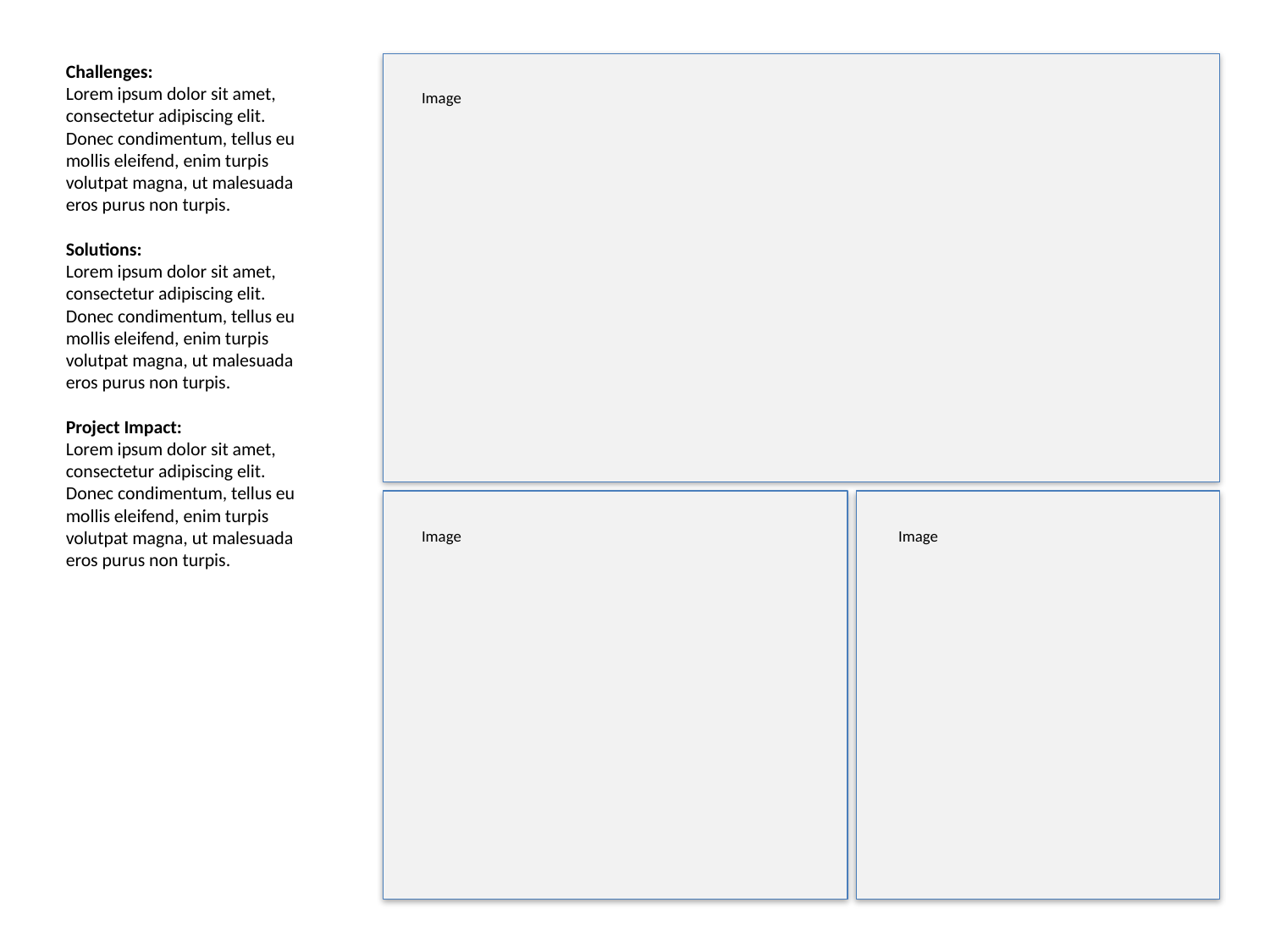

Challenges:
Lorem ipsum dolor sit amet, consectetur adipiscing elit. Donec condimentum, tellus eu mollis eleifend, enim turpis volutpat magna, ut malesuada eros purus non turpis.

Solutions:
Lorem ipsum dolor sit amet, consectetur adipiscing elit. Donec condimentum, tellus eu mollis eleifend, enim turpis volutpat magna, ut malesuada eros purus non turpis.

Project Impact:
Lorem ipsum dolor sit amet, consectetur adipiscing elit. Donec condimentum, tellus eu mollis eleifend, enim turpis volutpat magna, ut malesuada eros purus non turpis.

Image

Image
Image